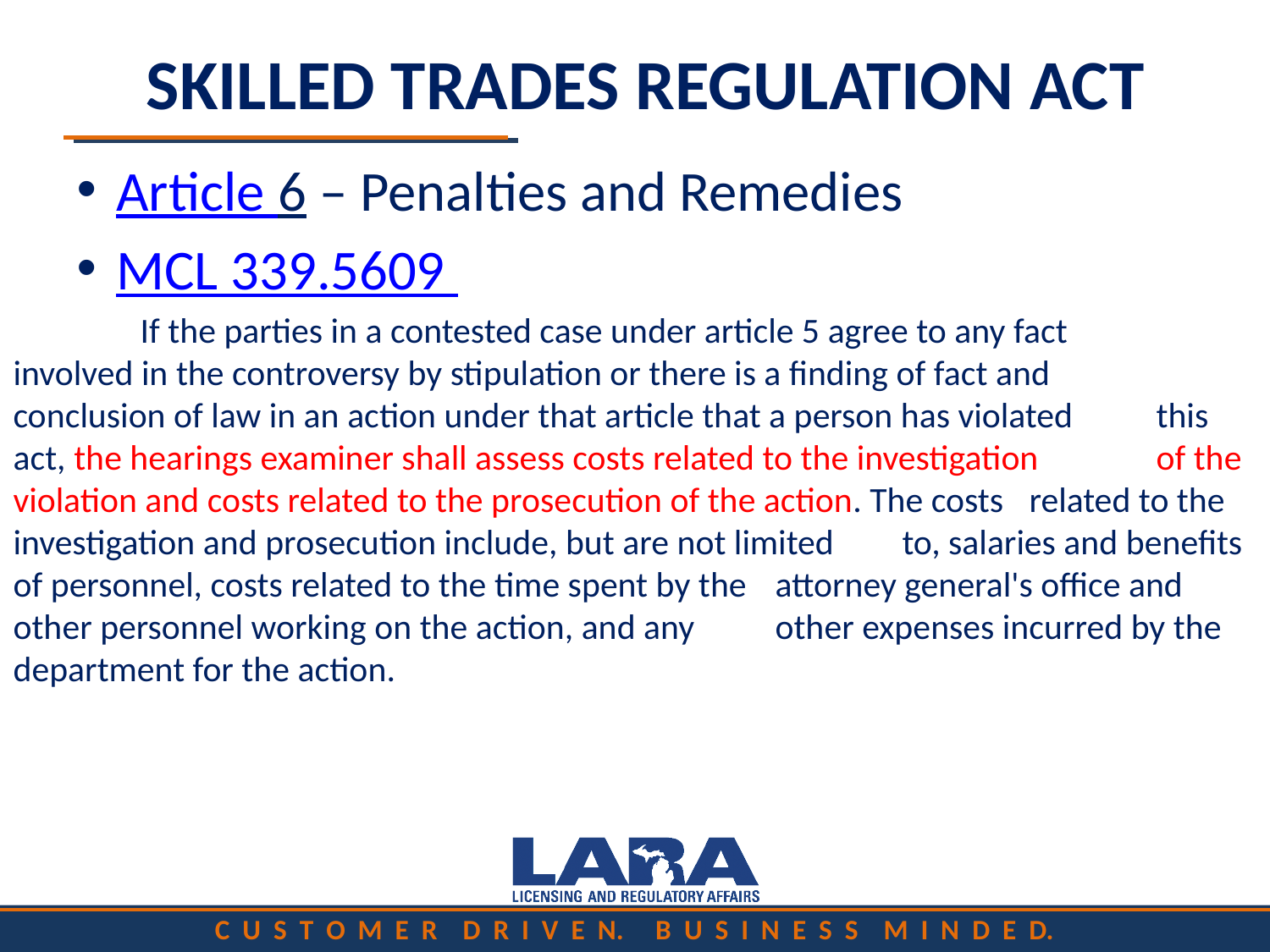

# SKILLED TRADES REGULATION ACT
Article 6 – Penalties and Remedies
MCL 339.5609
	If the parties in a contested case under article 5 agree to any fact 	involved in the controversy by stipulation or there is a finding of fact and 	conclusion of law in an action under that article that a person has violated 	this act, the hearings examiner shall assess costs related to the investigation 	of the violation and costs related to the prosecution of the action. The costs 	related to the investigation and prosecution include, but are not limited 	to, salaries and benefits of personnel, costs related to the time spent by the 	attorney general's office and other personnel working on the action, and any 	other expenses incurred by the department for the action.